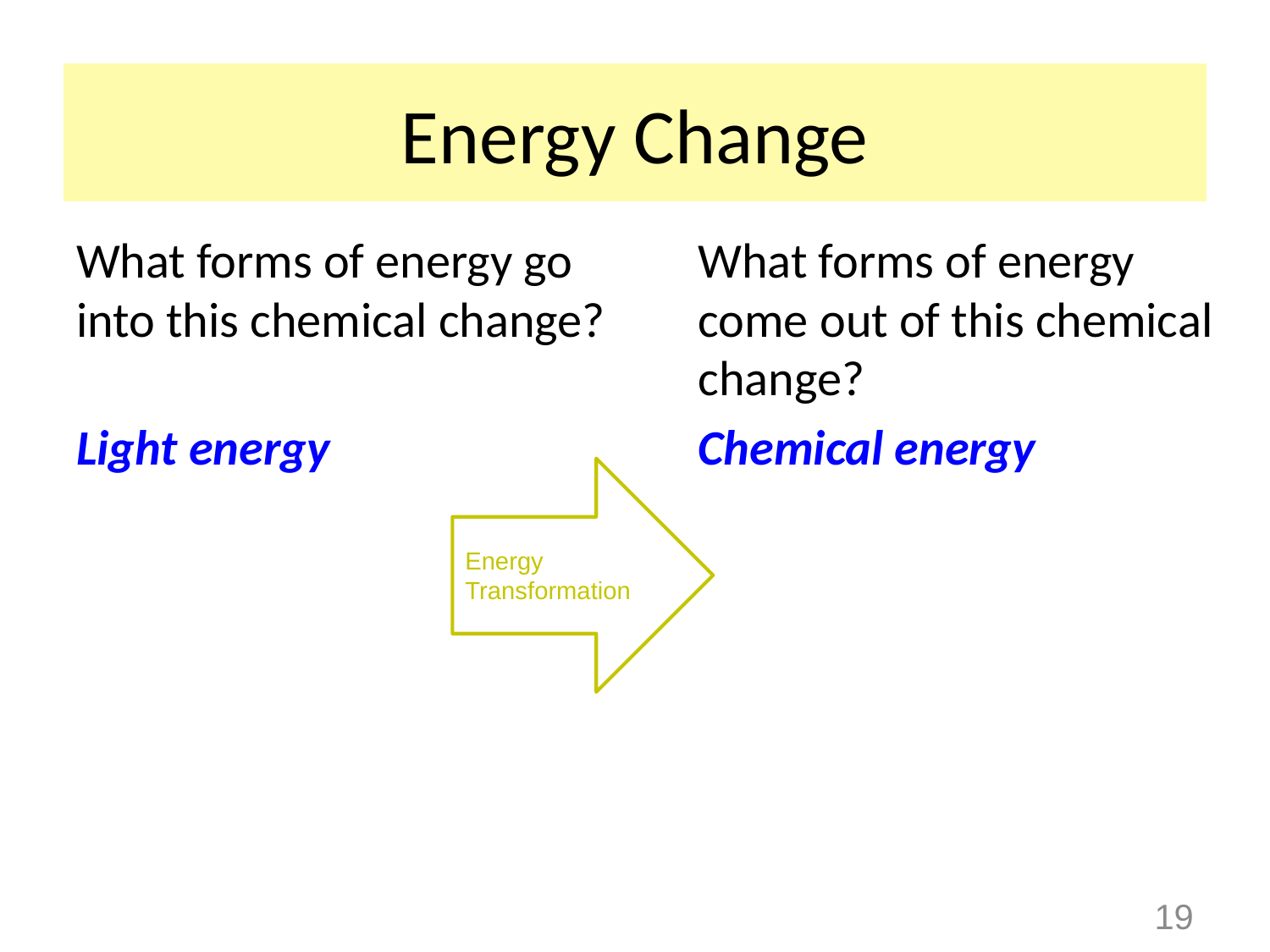

# Energy Change
What forms of energy go into this chemical change?
Light energy

What forms of energy come out of this chemical change?
Chemical energy

Energy Transformation

19